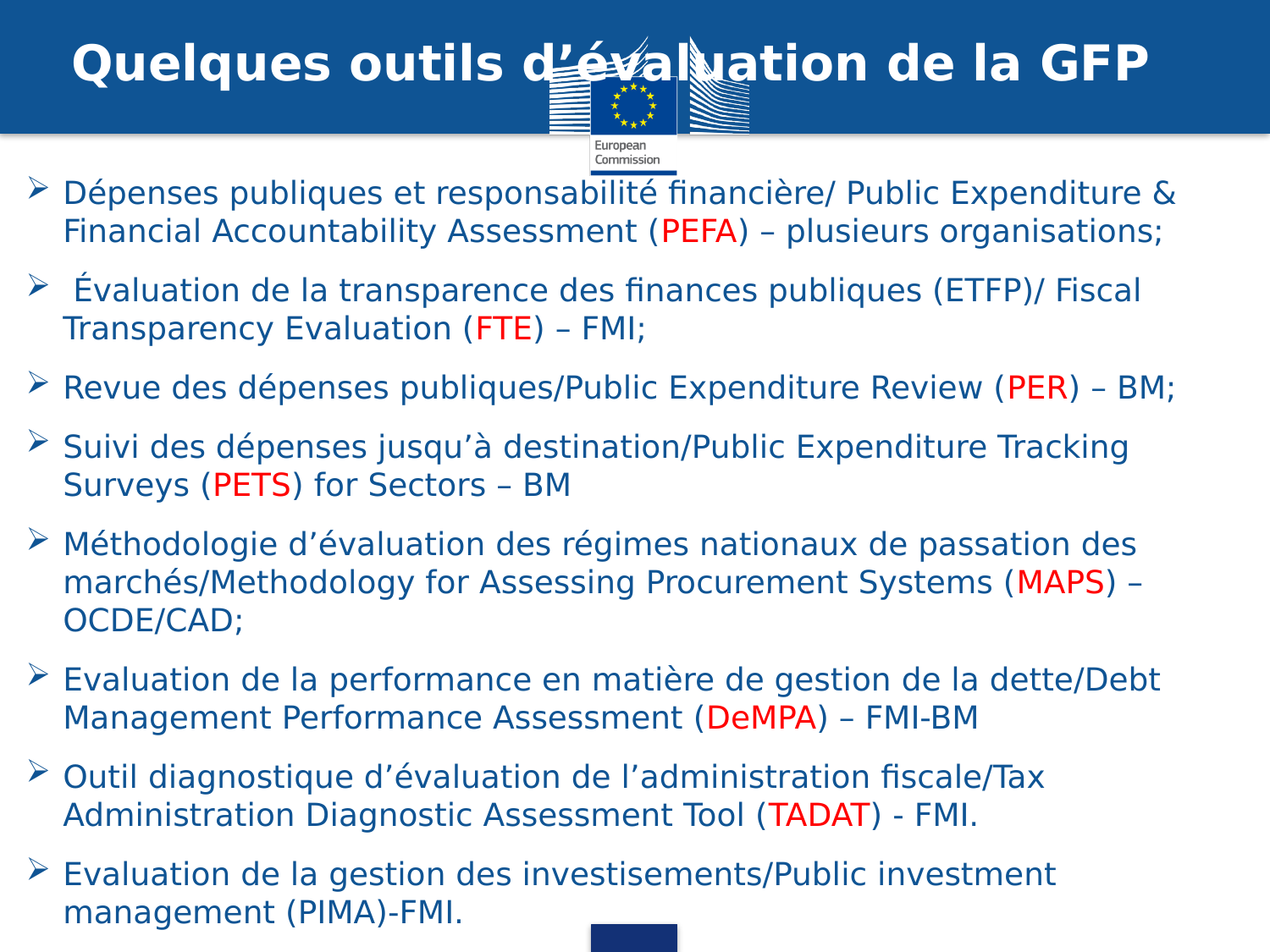

# Quelques outils d’évaluation de la GFP
Dépenses publiques et responsabilité financière/ Public Expenditure & Financial Accountability Assessment (PEFA) – plusieurs organisations;
 Évaluation de la transparence des finances publiques (ETFP)/ Fiscal Transparency Evaluation (FTE) – FMI;
Revue des dépenses publiques/Public Expenditure Review (PER) – BM;
Suivi des dépenses jusqu’à destination/Public Expenditure Tracking Surveys (PETS) for Sectors – BM
Méthodologie d’évaluation des régimes nationaux de passation des marchés/Methodology for Assessing Procurement Systems (MAPS) – OCDE/CAD;
Evaluation de la performance en matière de gestion de la dette/Debt Management Performance Assessment (DeMPA) – FMI-BM
Outil diagnostique d’évaluation de l’administration fiscale/Tax Administration Diagnostic Assessment Tool (TADAT) - FMI.
Evaluation de la gestion des investisements/Public investment management (PIMA)-FMI.